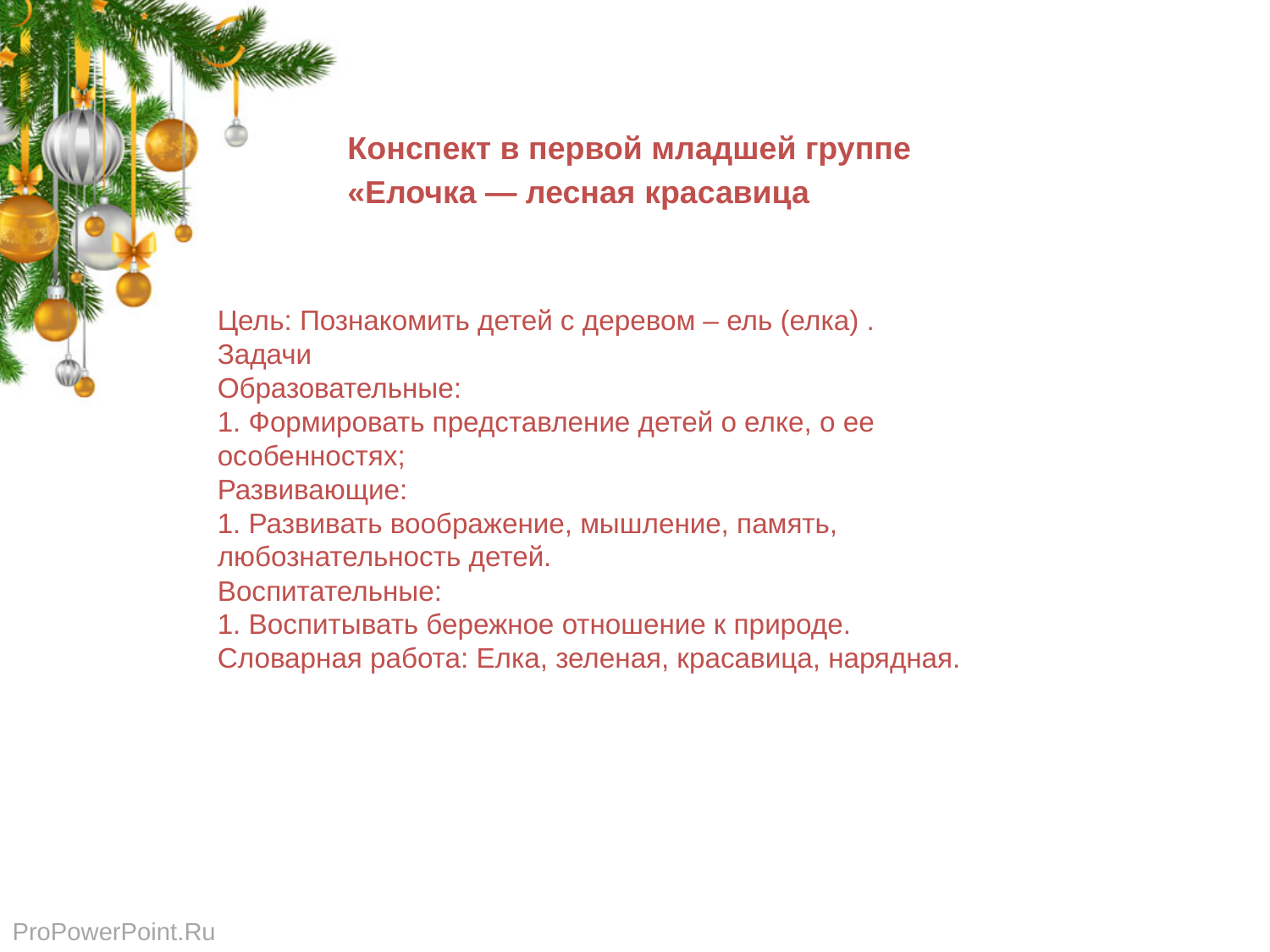

Конспект в первой младшей группе «Елочка — лесная красавица

Цель: Познакомить детей с деревом – ель (елка) .
Задачи
Образовательные:
1. Формировать представление детей о елке, о ее особенностях;
Развивающие:
1. Развивать воображение, мышление, память, любознательность детей.
Воспитательные:
1. Воспитывать бережное отношение к природе.
Словарная работа: Елка, зеленая, красавица, нарядная.